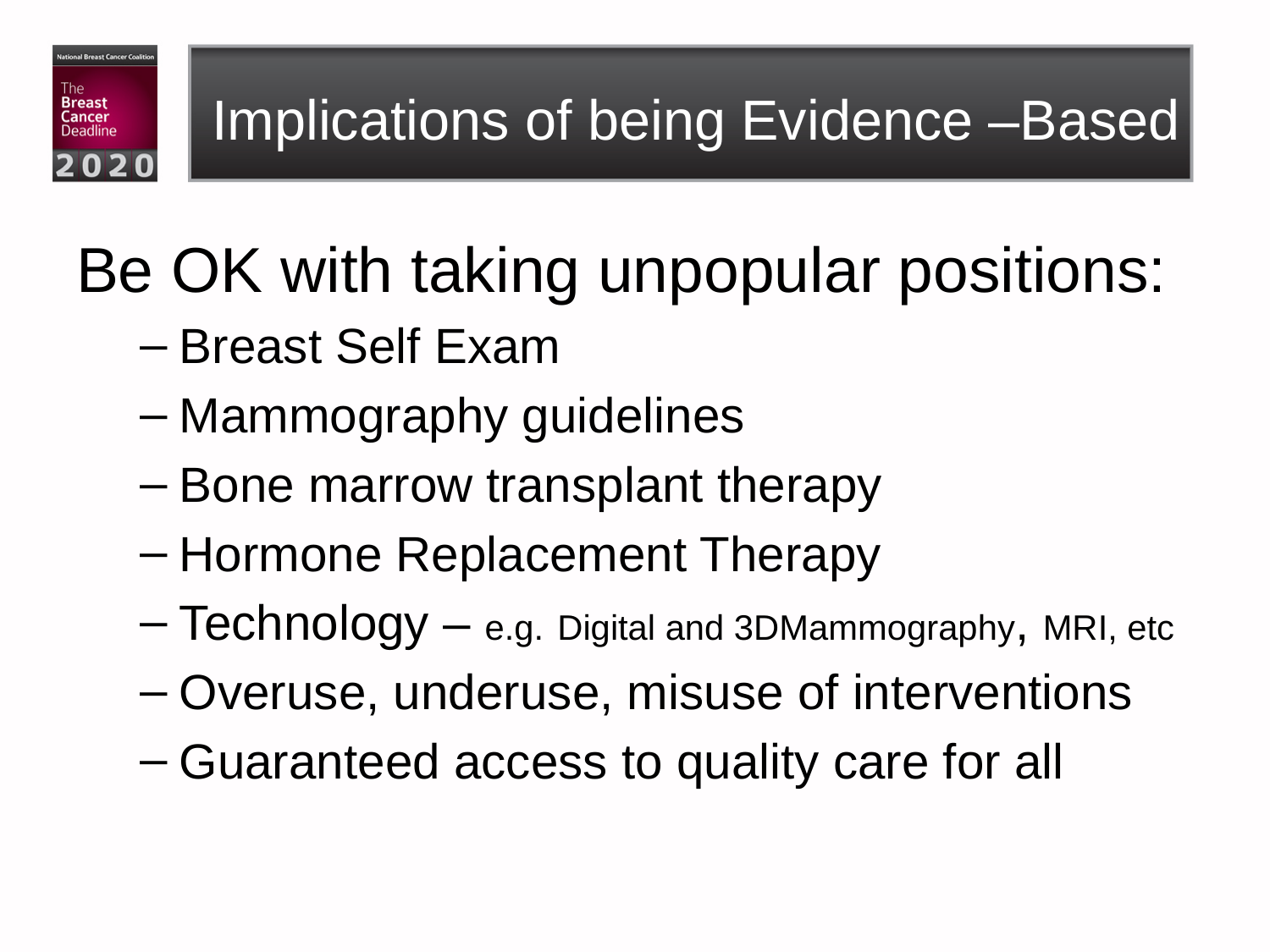

# Implications of being Evidence –Based
Be OK with taking unpopular positions:
Breast Self Exam
Mammography guidelines
Bone marrow transplant therapy
Hormone Replacement Therapy
Technology – e.g. Digital and 3DMammography, MRI, etc
Overuse, underuse, misuse of interventions
Guaranteed access to quality care for all